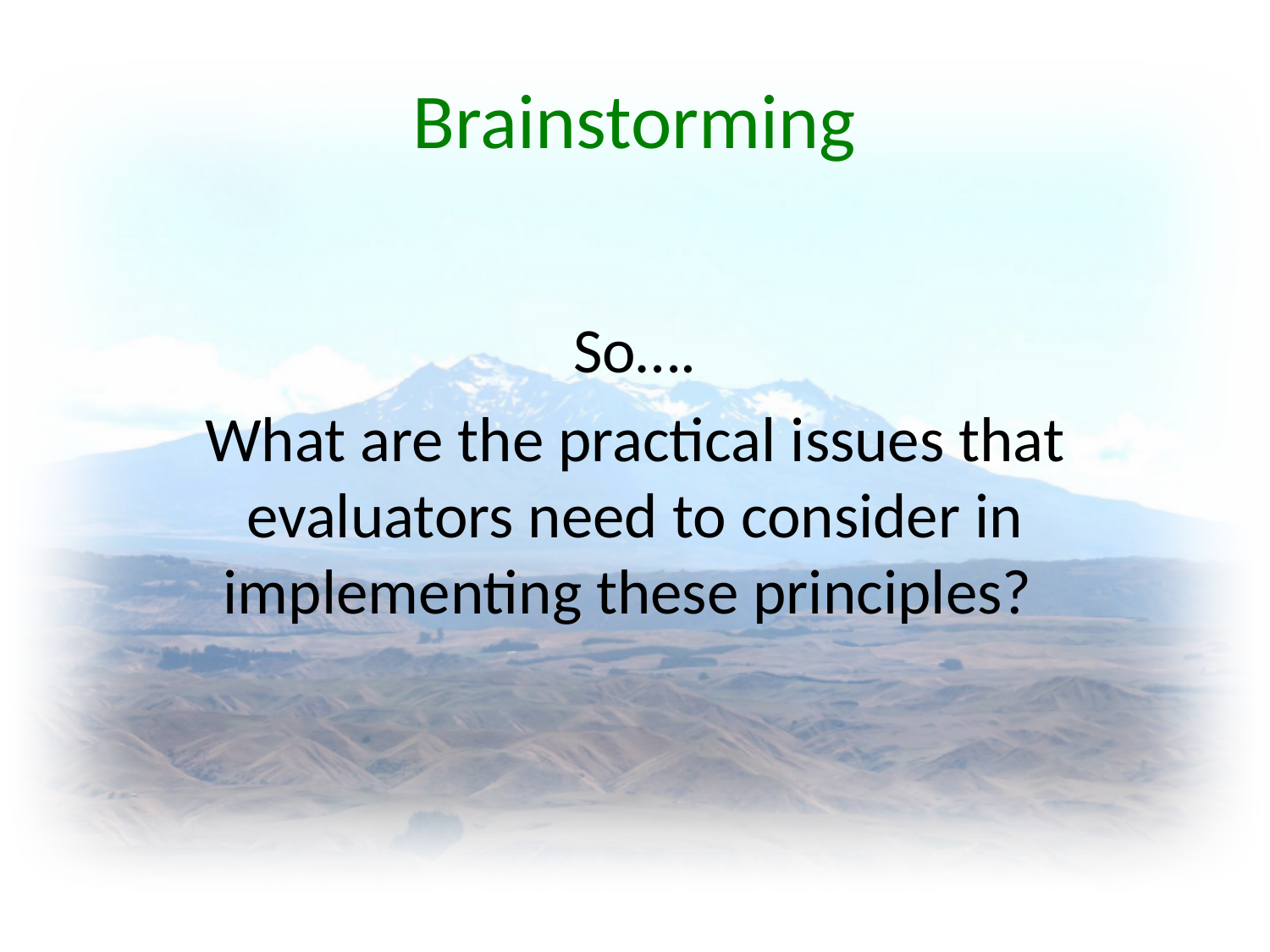

# Brainstorming

So….
What are the practical issues that evaluators need to consider in implementing these principles?